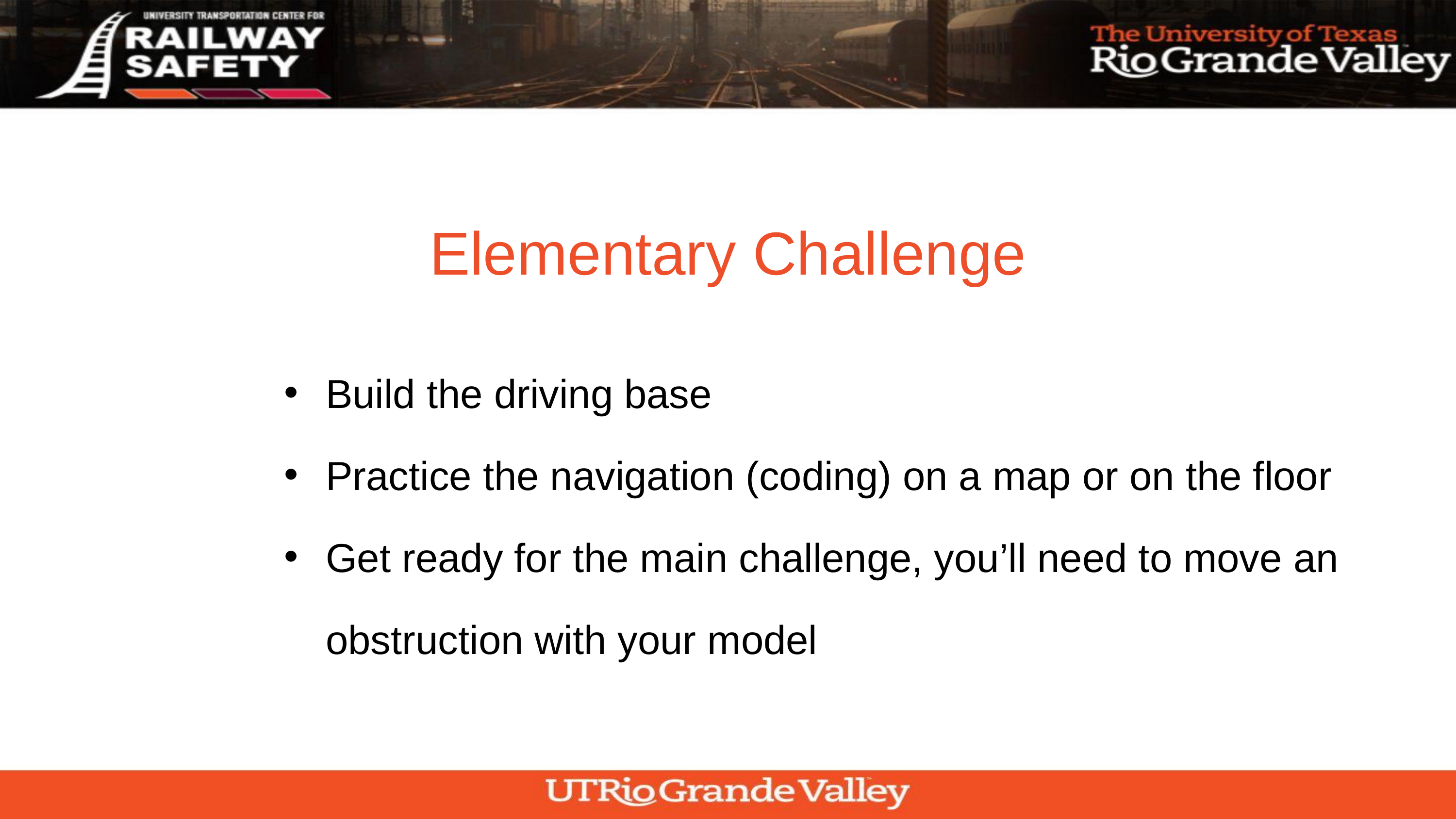

Elementary Challenge
Build the driving base
Practice the navigation (coding) on a map or on the floor
Get ready for the main challenge, you’ll need to move an obstruction with your model